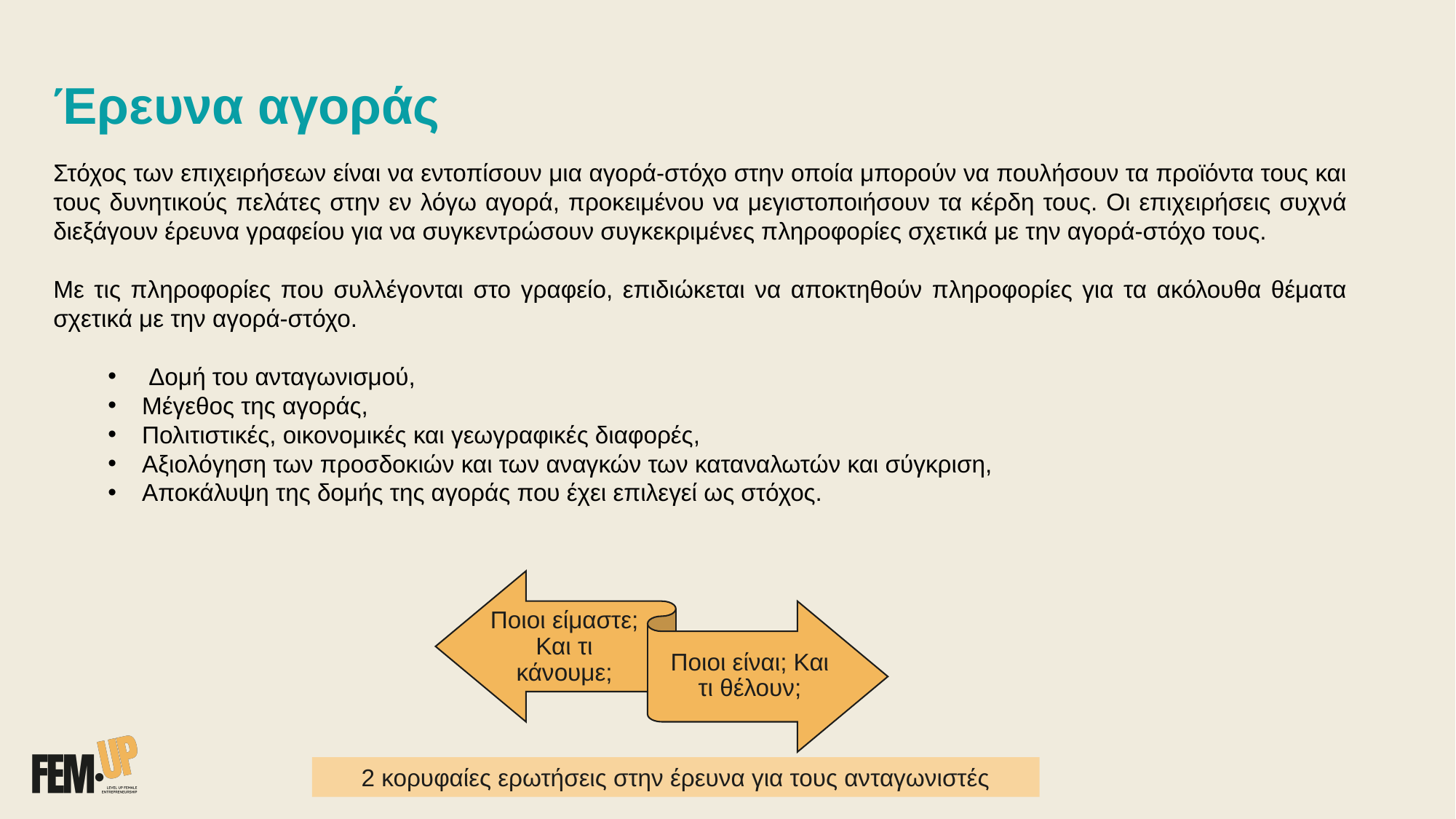

Έρευνα αγοράς
Στόχος των επιχειρήσεων είναι να εντοπίσουν μια αγορά-στόχο στην οποία μπορούν να πουλήσουν τα προϊόντα τους και τους δυνητικούς πελάτες στην εν λόγω αγορά, προκειμένου να μεγιστοποιήσουν τα κέρδη τους. Οι επιχειρήσεις συχνά διεξάγουν έρευνα γραφείου για να συγκεντρώσουν συγκεκριμένες πληροφορίες σχετικά με την αγορά-στόχο τους.

Με τις πληροφορίες που συλλέγονται στο γραφείο, επιδιώκεται να αποκτηθούν πληροφορίες για τα ακόλουθα θέματα σχετικά με την αγορά-στόχο.

​ Δομή του ανταγωνισμού,
Μέγεθος της αγοράς,
Πολιτιστικές, οικονομικές και γεωγραφικές διαφορές,
Αξιολόγηση των προσδοκιών και των αναγκών των καταναλωτών και σύγκριση,
Αποκάλυψη της δομής της αγοράς που έχει επιλεγεί ως στόχος. ​
Ποιοι είμαστε; Και τι κάνουμε;
Ποιοι είναι; Και τι θέλουν;
2 κορυφαίες ερωτήσεις στην έρευνα για τους ανταγωνιστές